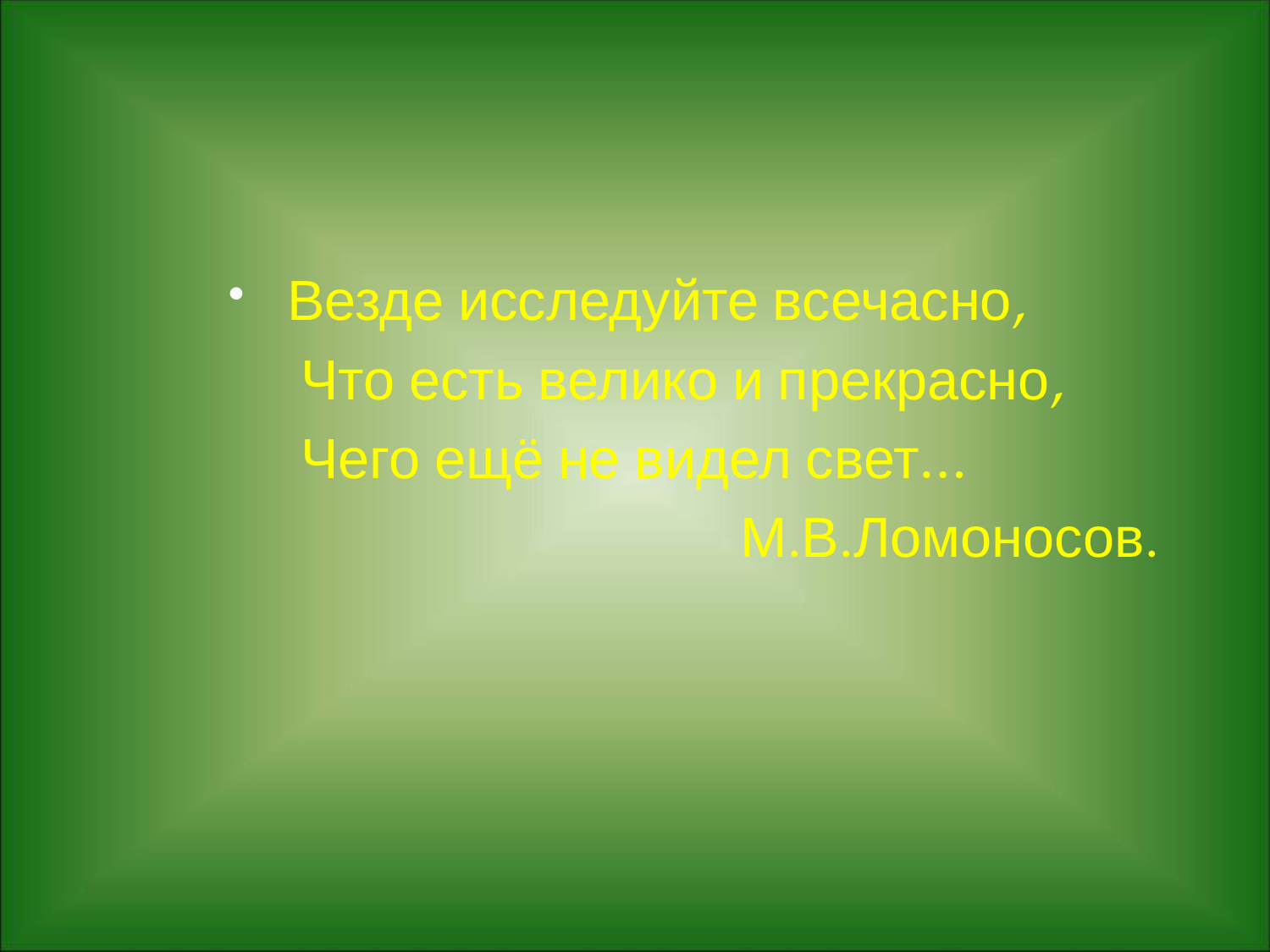

#
Везде исследуйте всечасно,
     Что есть велико и прекрасно,
     Чего ещё не видел свет…
                                    М.В.Ломоносов.